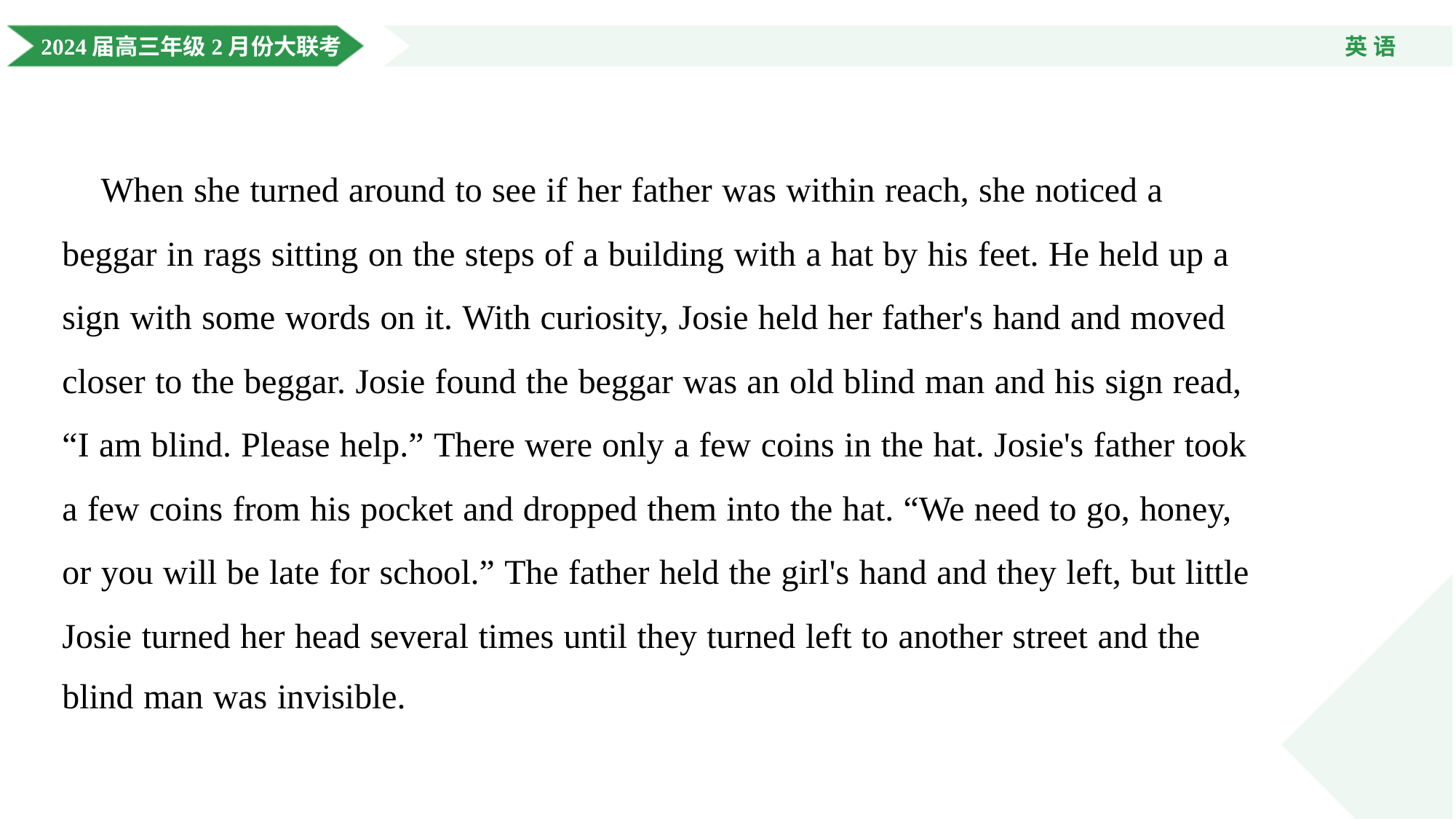

When she turned around to see if her father was within reach, she noticed a
beggar in rags sitting on the steps of a building with a hat by his feet. He held up a
sign with some words on it. With curiosity, Josie held her father's hand and moved
closer to the beggar. Josie found the beggar was an old blind man and his sign read,
“I am blind. Please help.” There were only a few coins in the hat. Josie's father took
a few coins from his pocket and dropped them into the hat. “We need to go, honey,
or you will be late for school.” The father held the girl's hand and they left, but little
Josie turned her head several times until they turned left to another street and the
blind man was invisible.